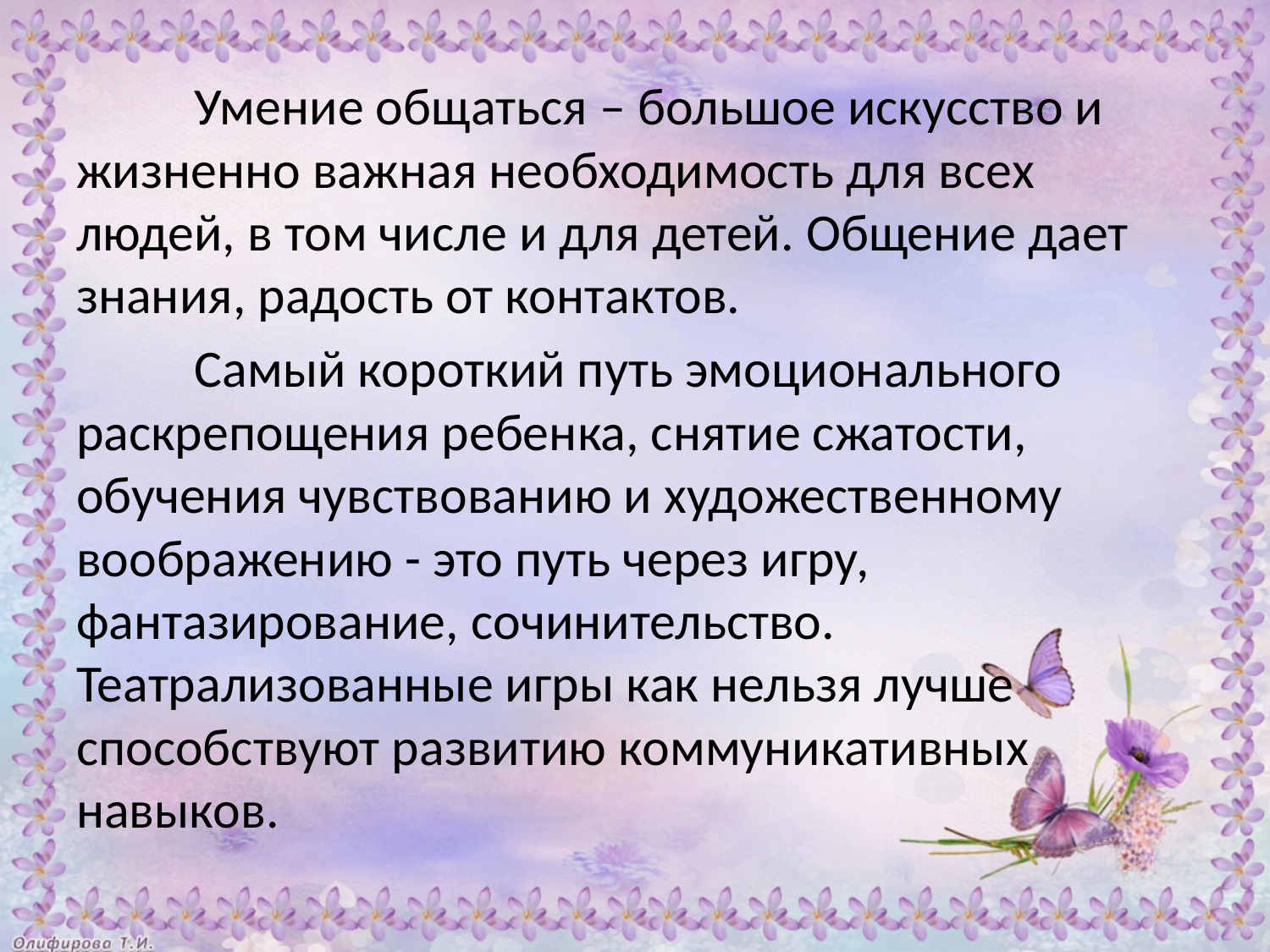

Умение общаться – большое искусство и жизненно важная необходимость для всех людей, в том числе и для детей. Общение дает знания, радость от контактов.
 	Самый короткий путь эмоционального раскрепощения ребенка, снятие сжатости, обучения чувствованию и художественному воображению - это путь через игру, фантазирование, сочинительство. 	Театрализованные игры как нельзя лучше способствуют развитию коммуникативных навыков.